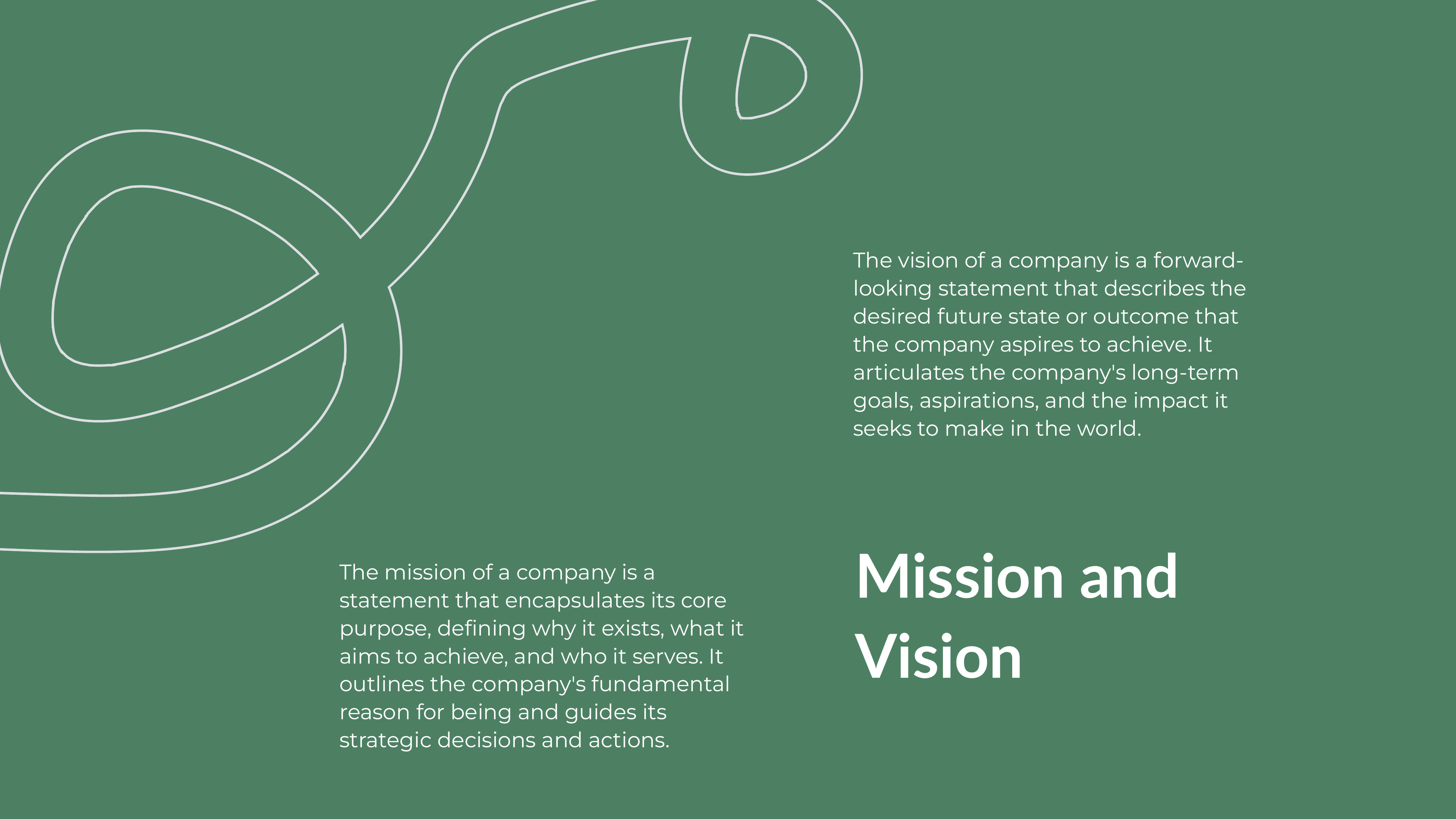

The vision of a company is a forward-looking statement that describes the desired future state or outcome that the company aspires to achieve. It articulates the company's long-term goals, aspirations, and the impact it seeks to make in the world.
Mission and Vision
The mission of a company is a statement that encapsulates its core purpose, defining why it exists, what it aims to achieve, and who it serves. It outlines the company's fundamental reason for being and guides its strategic decisions and actions.